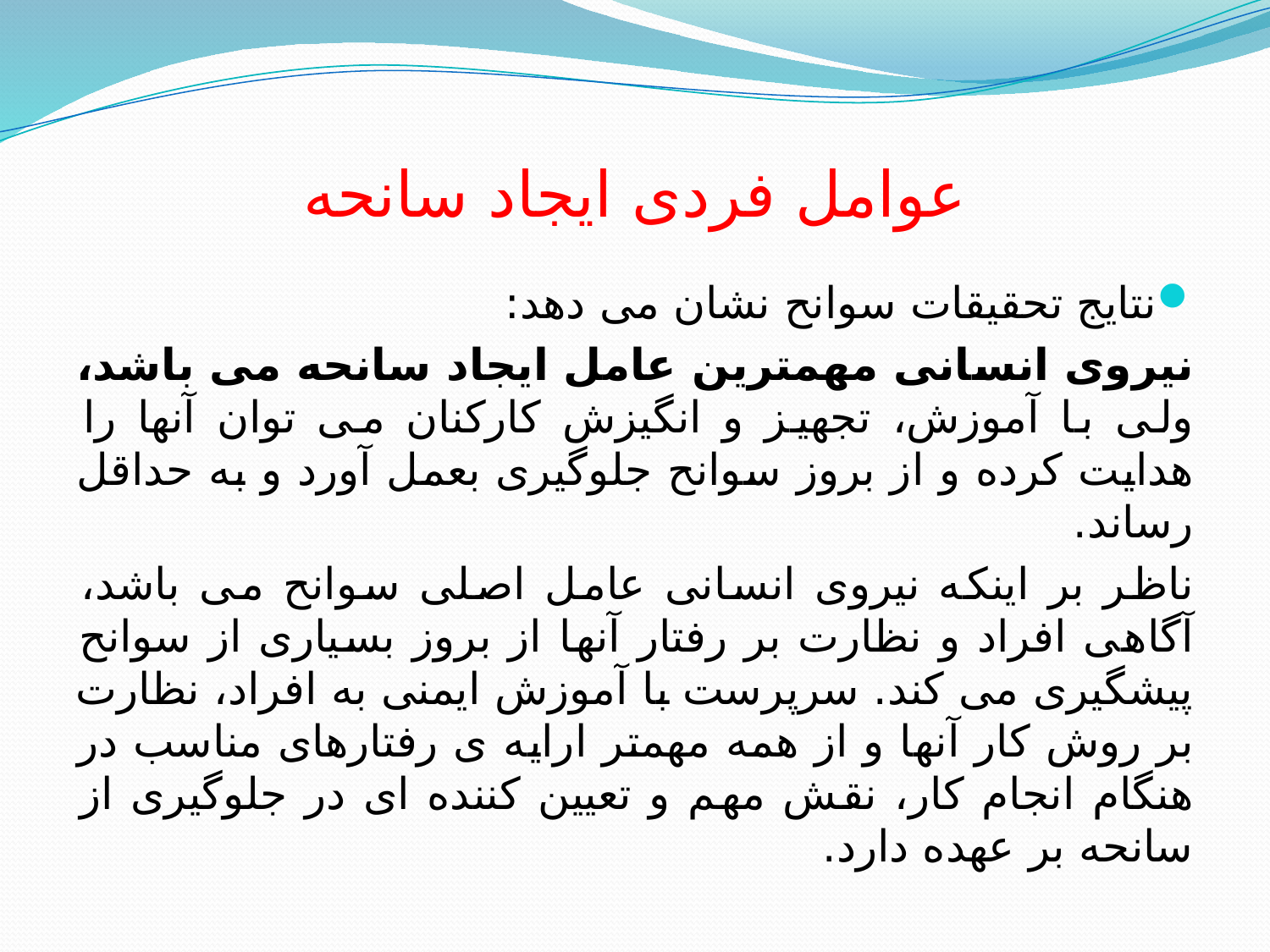

# عوامل فردی ایجاد سانحه
نتایج تحقیقات سوانح نشان می دهد:
نیروی انسانی مهمترین عامل ایجاد سانحه می باشد، ولی با آموزش، تجهیز و انگیزش کارکنان می توان آنها را هدایت کرده و از بروز سوانح جلوگیری بعمل آورد و به حداقل رساند.
ناظر بر اینکه نیروی انسانی عامل اصلی سوانح می باشد، آگاهی افراد و نظارت بر رفتار آنها از بروز بسیاری از سوانح پیشگیری می کند. سرپرست با آموزش ایمنی به افراد، نظارت بر روش کار آنها و از همه مهمتر ارایه ی رفتارهای مناسب در هنگام انجام کار، نقش مهم و تعیین کننده ای در جلوگیری از سانحه بر عهده دارد.